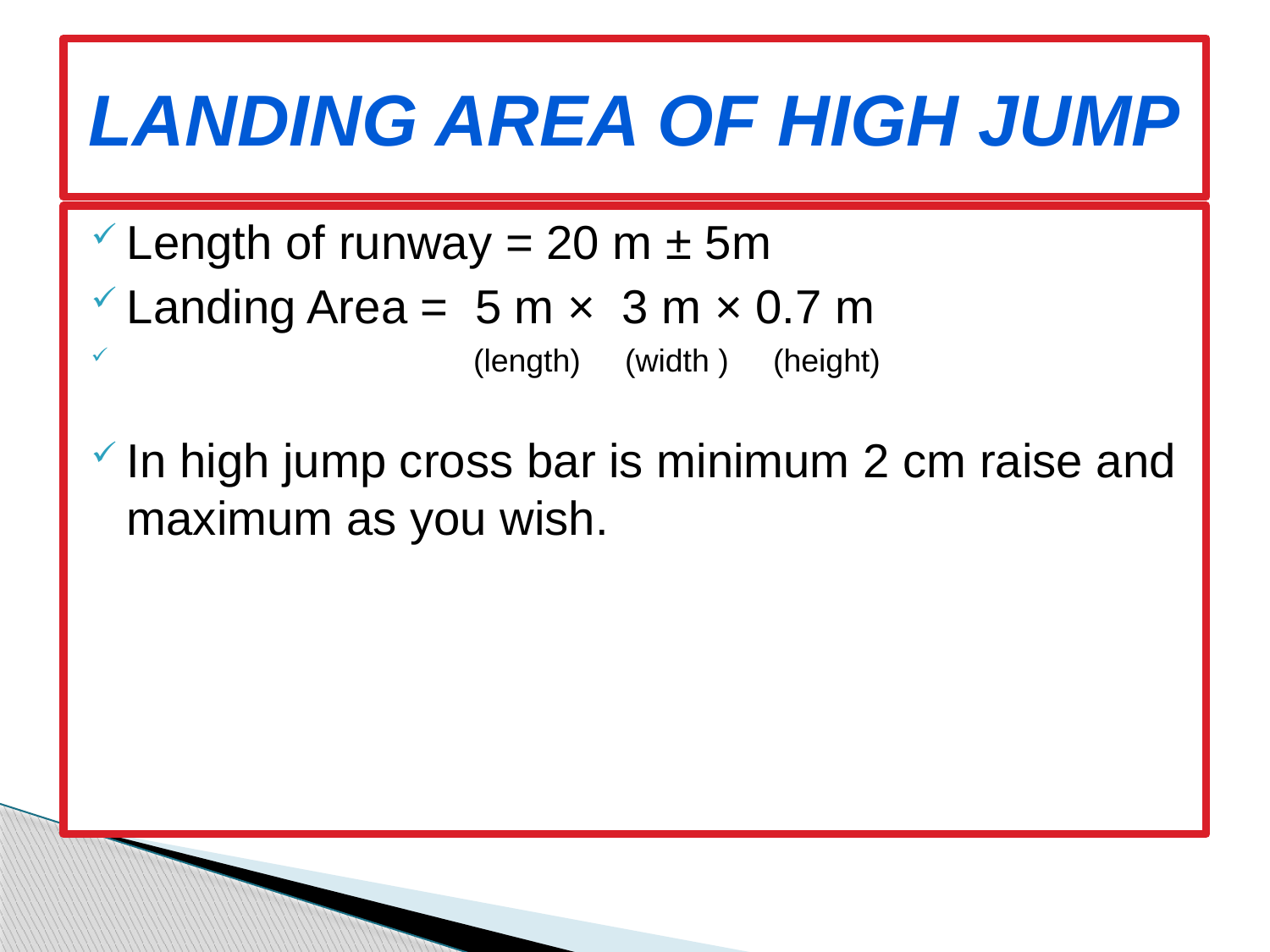

# Landing Area Of High Jump
Length of runway = 20 m ± 5m
Landing Area =  5 m ×  3 m × 0.7 m
                                       (length)     (width )     (height)

In high jump cross bar is minimum 2 cm raise and maximum as you wish.